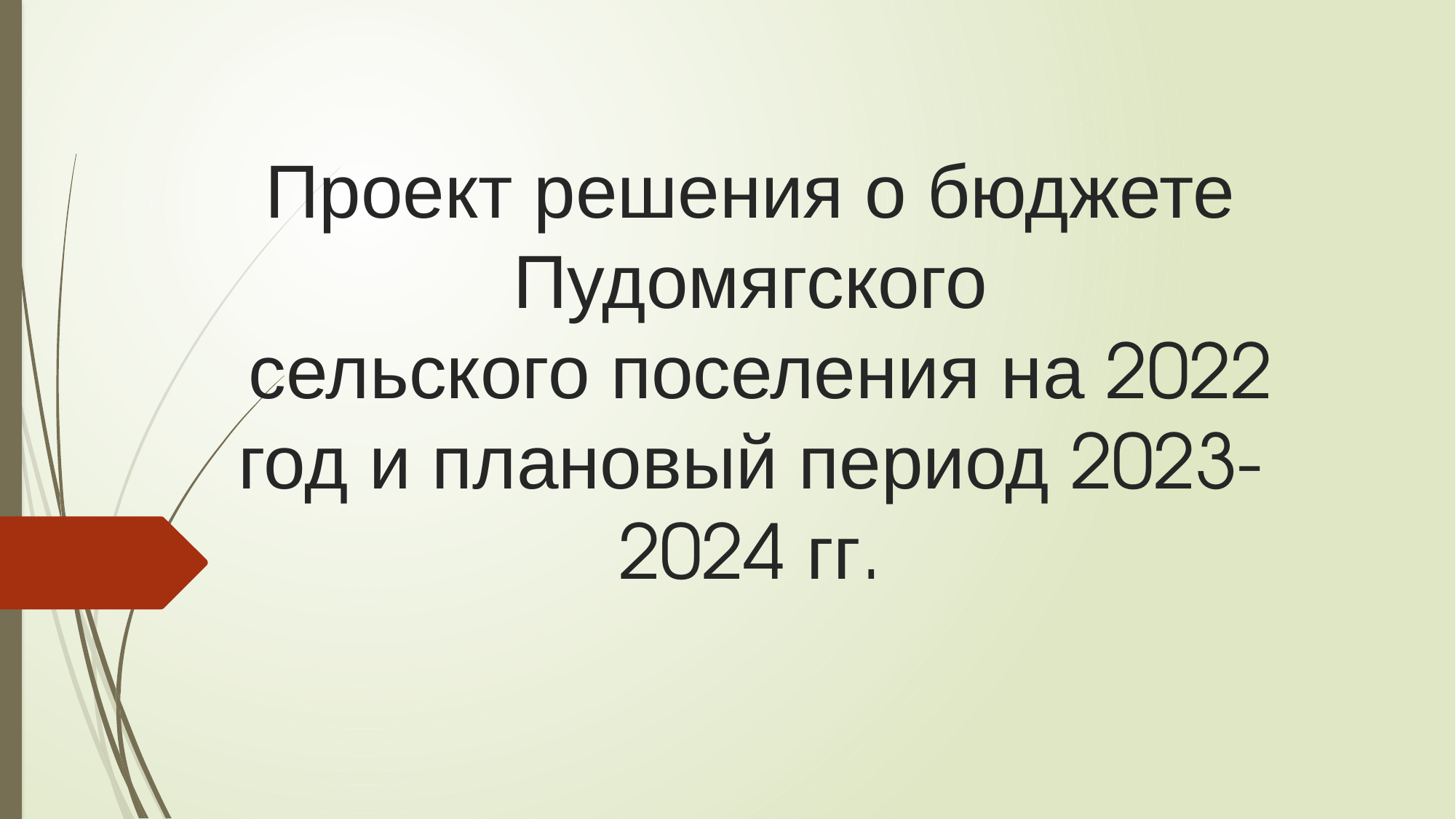

# Проект решения о бюджете Пудомягского сельского поселения на 2022 год и плановый период 2023-2024 гг.